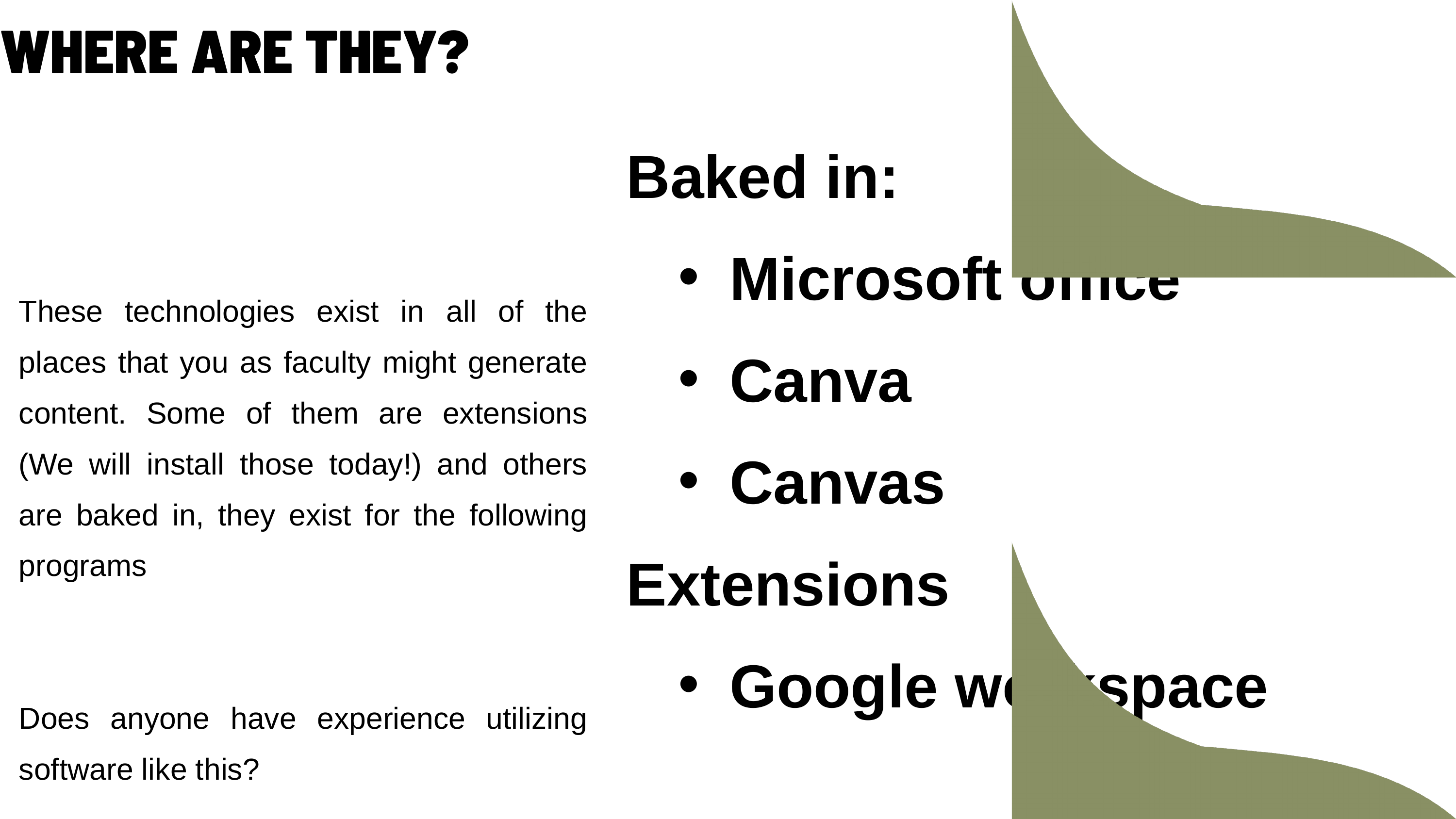

WHERE ARE THEY?
Baked in:
Microsoft office
Canva
Canvas
Extensions
Google workspace

These technologies exist in all of the places that you as faculty might generate content. Some of them are extensions (We will install those today!) and others are baked in, they exist for the following programs

Does anyone have experience utilizing software like this?